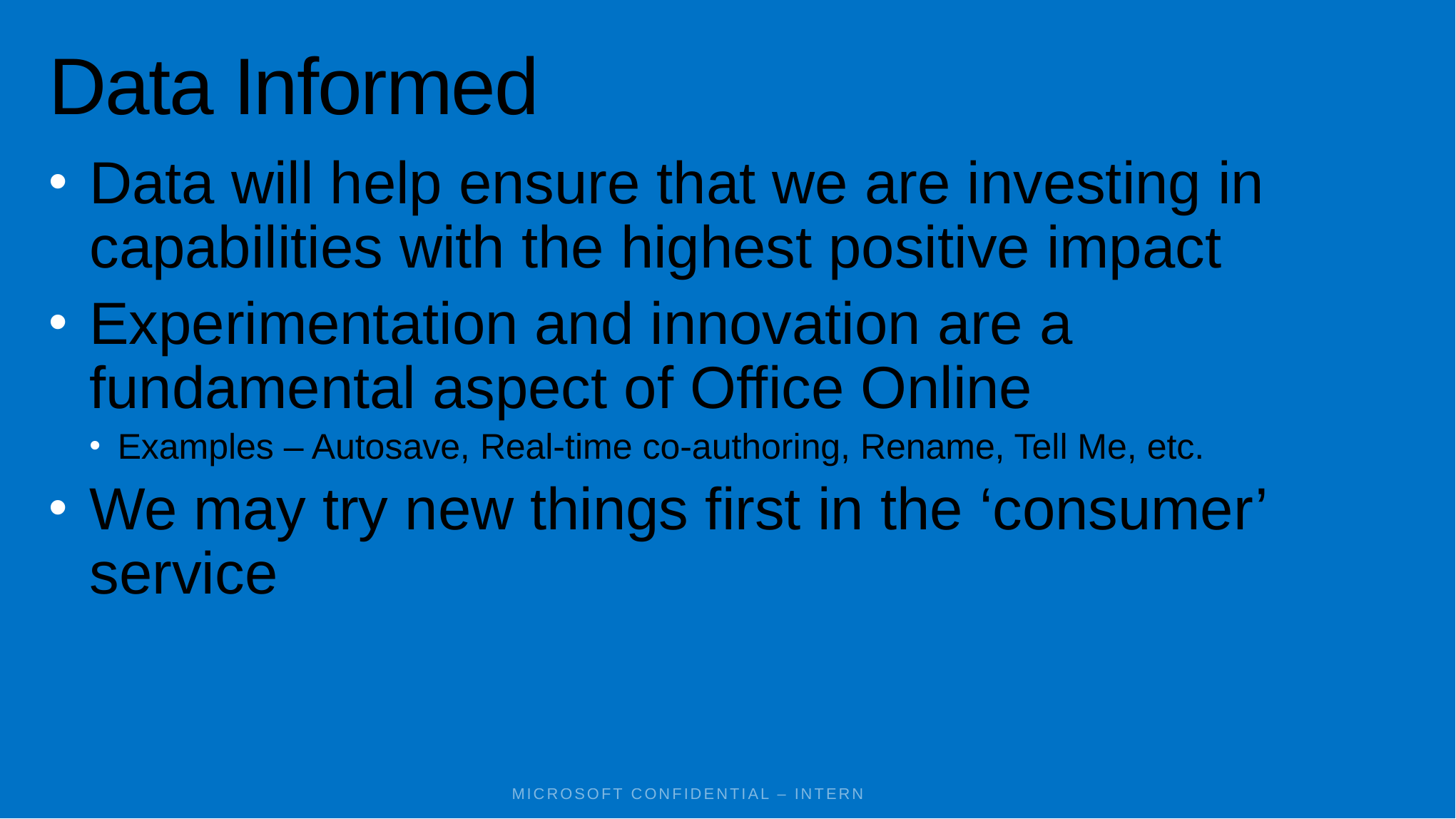

# Data Informed
Data will help ensure that we are investing in capabilities with the highest positive impact
Experimentation and innovation are a fundamental aspect of Office Online
Examples – Autosave, Real-time co-authoring, Rename, Tell Me, etc.
We may try new things first in the ‘consumer’ service